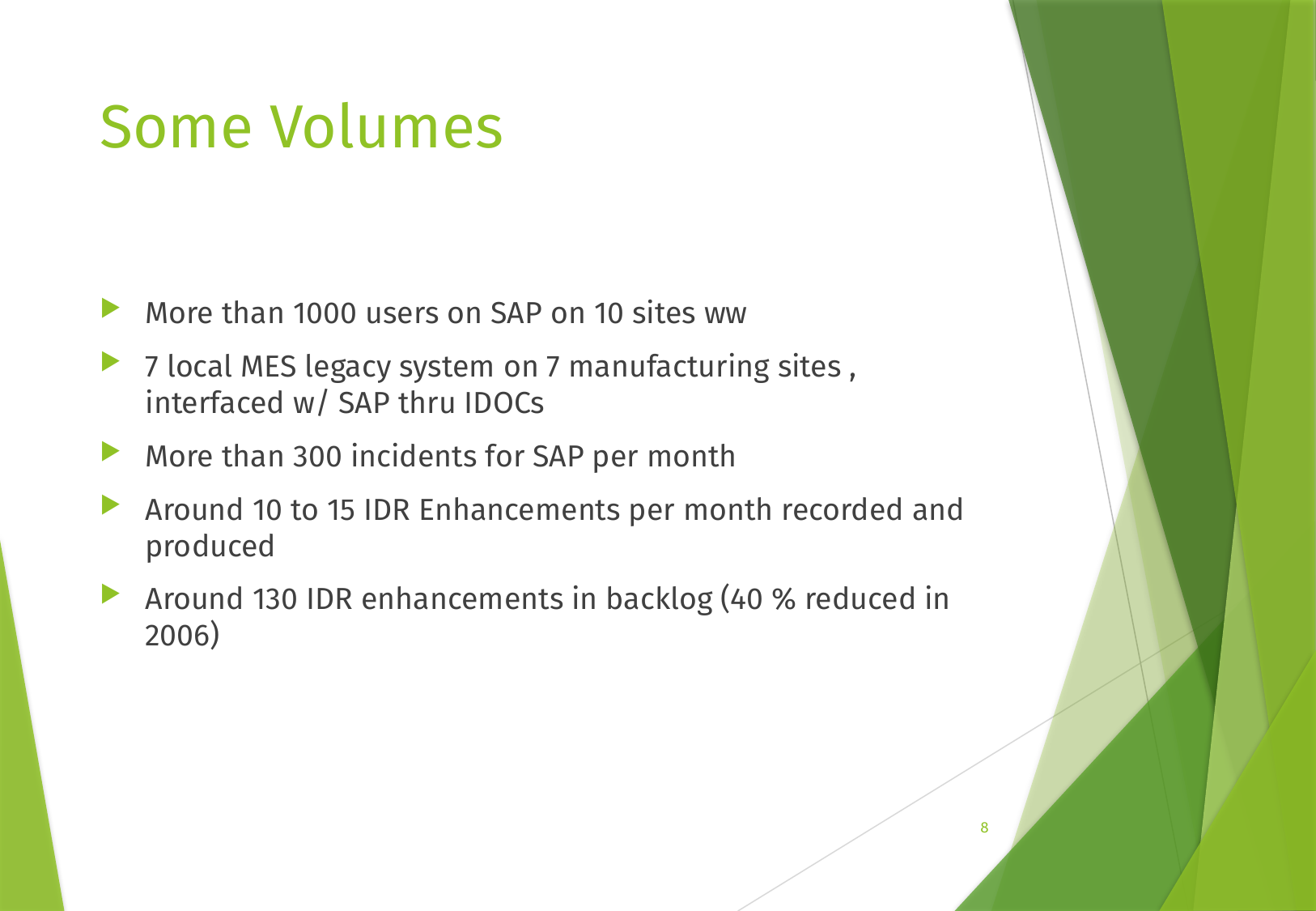

# Some Volumes
More than 1000 users on SAP on 10 sites ww
7 local MES legacy system on 7 manufacturing sites , interfaced w/ SAP thru IDOCs
More than 300 incidents for SAP per month
Around 10 to 15 IDR Enhancements per month recorded and produced
Around 130 IDR enhancements in backlog (40 % reduced in 2006)

8